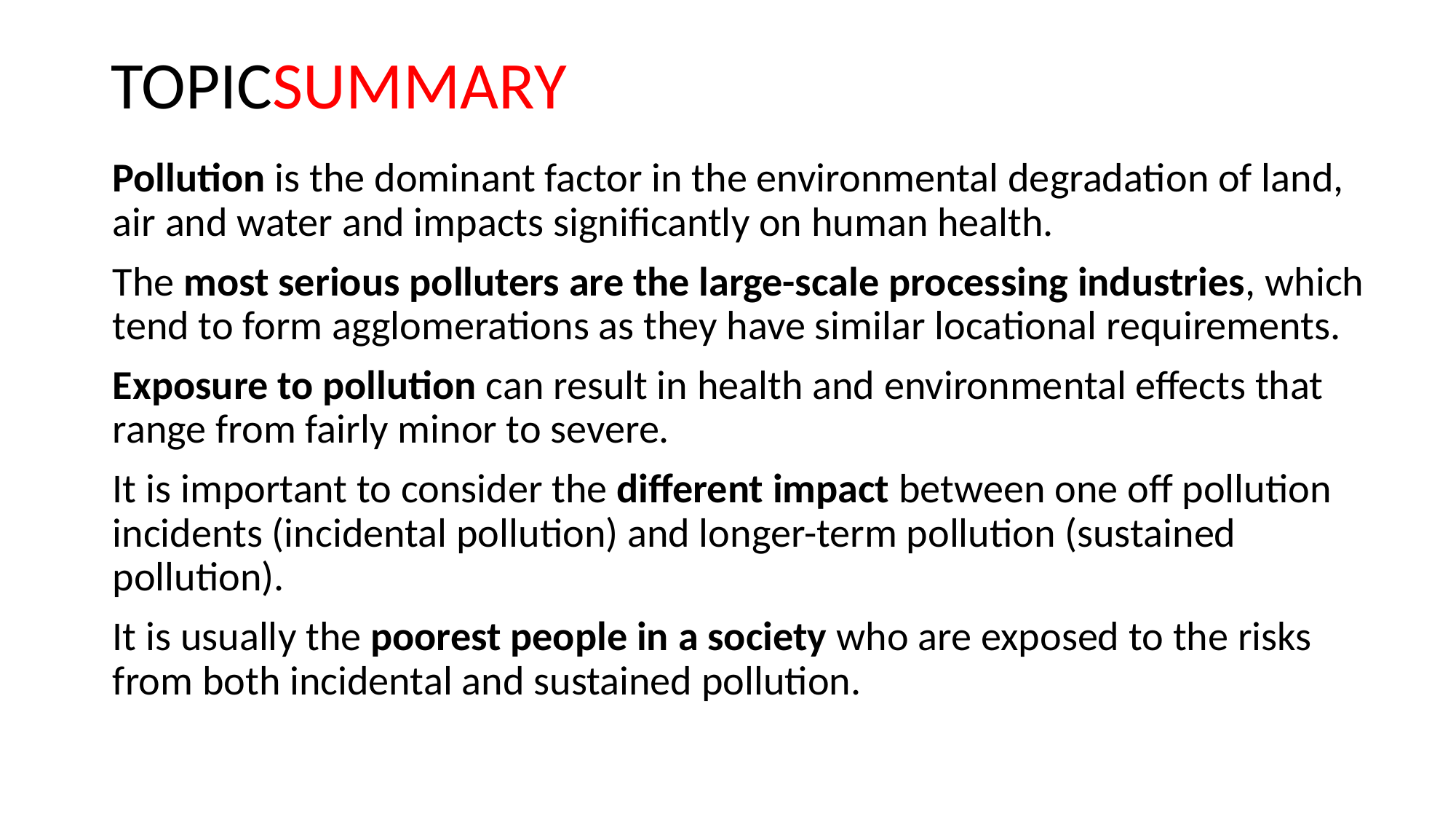

# TOPICSUMMARY
Pollution is the dominant factor in the environmental degradation of land, air and water and impacts significantly on human health.
The most serious polluters are the large-scale processing industries, which tend to form agglomerations as they have similar locational requirements.
Exposure to pollution can result in health and environmental effects that range from fairly minor to severe.
It is important to consider the different impact between one off pollution incidents (incidental pollution) and longer-term pollution (sustained pollution).
It is usually the poorest people in a society who are exposed to the risks from both incidental and sustained pollution.